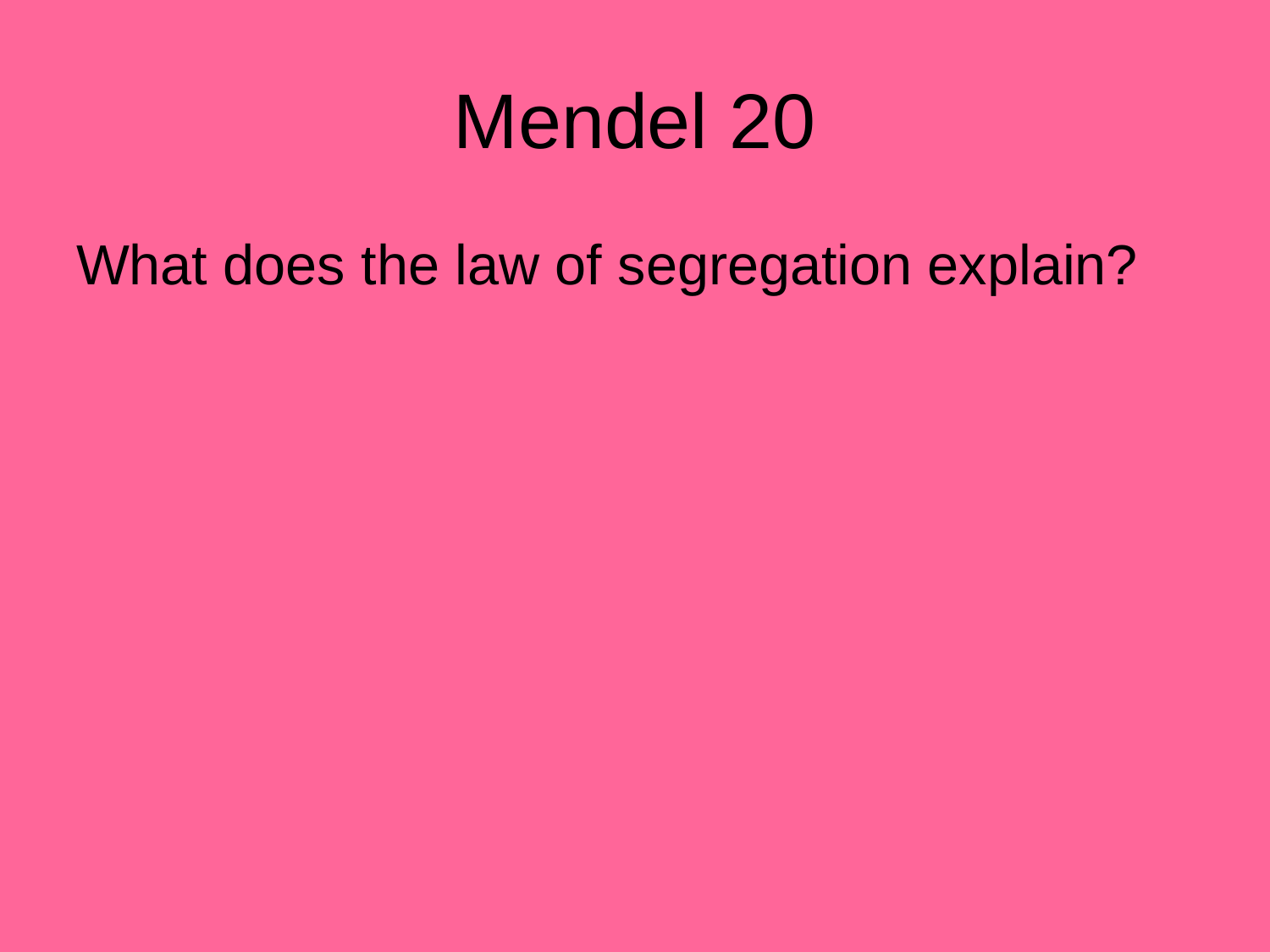

# Mendel 20
What does the law of segregation explain?